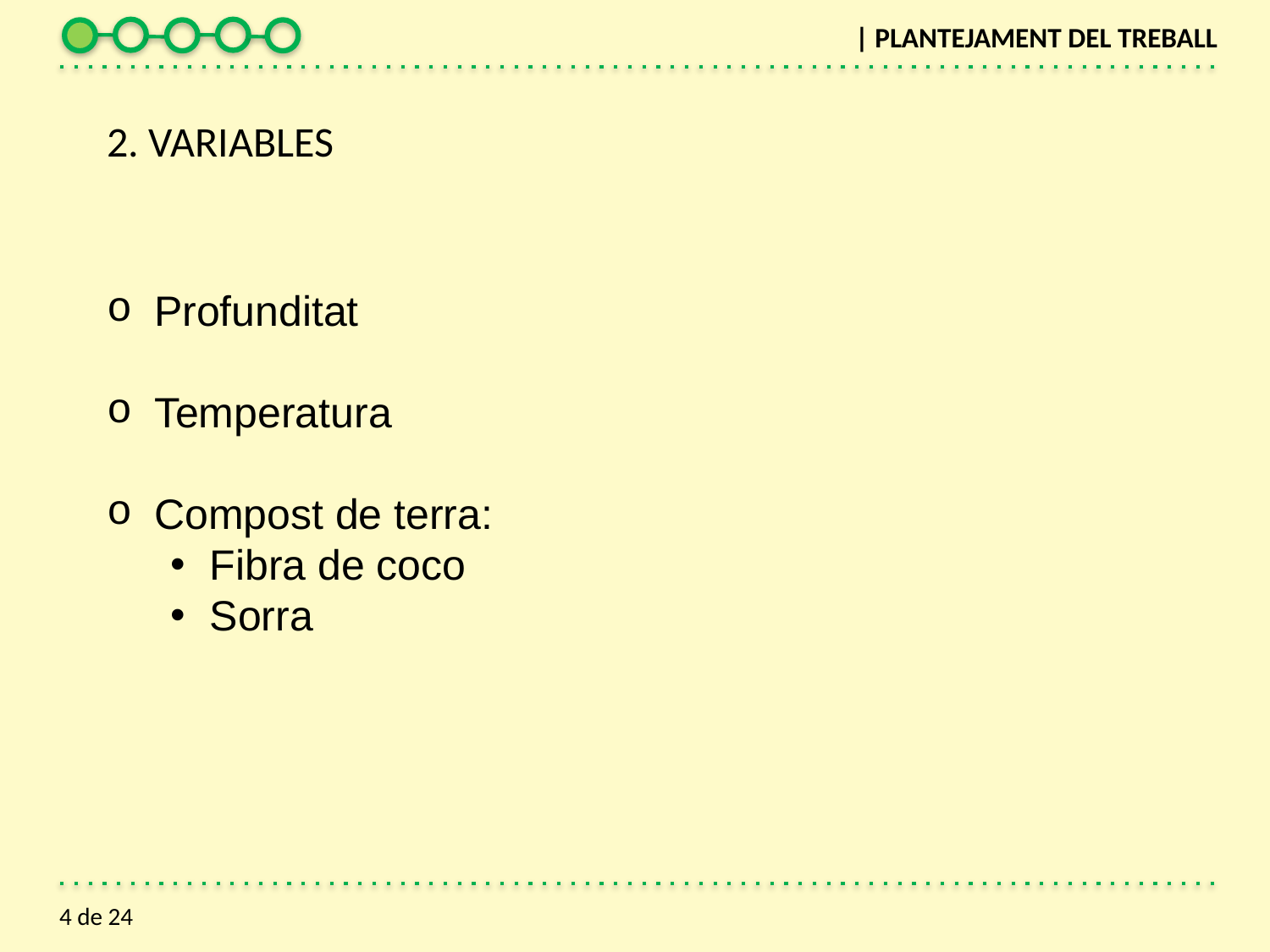

| PLANTEJAMENT DEL TREBALL

2. VARIABLES
Profunditat

Temperatura

Compost de terra:
Fibra de coco
Sorra

4 de 24